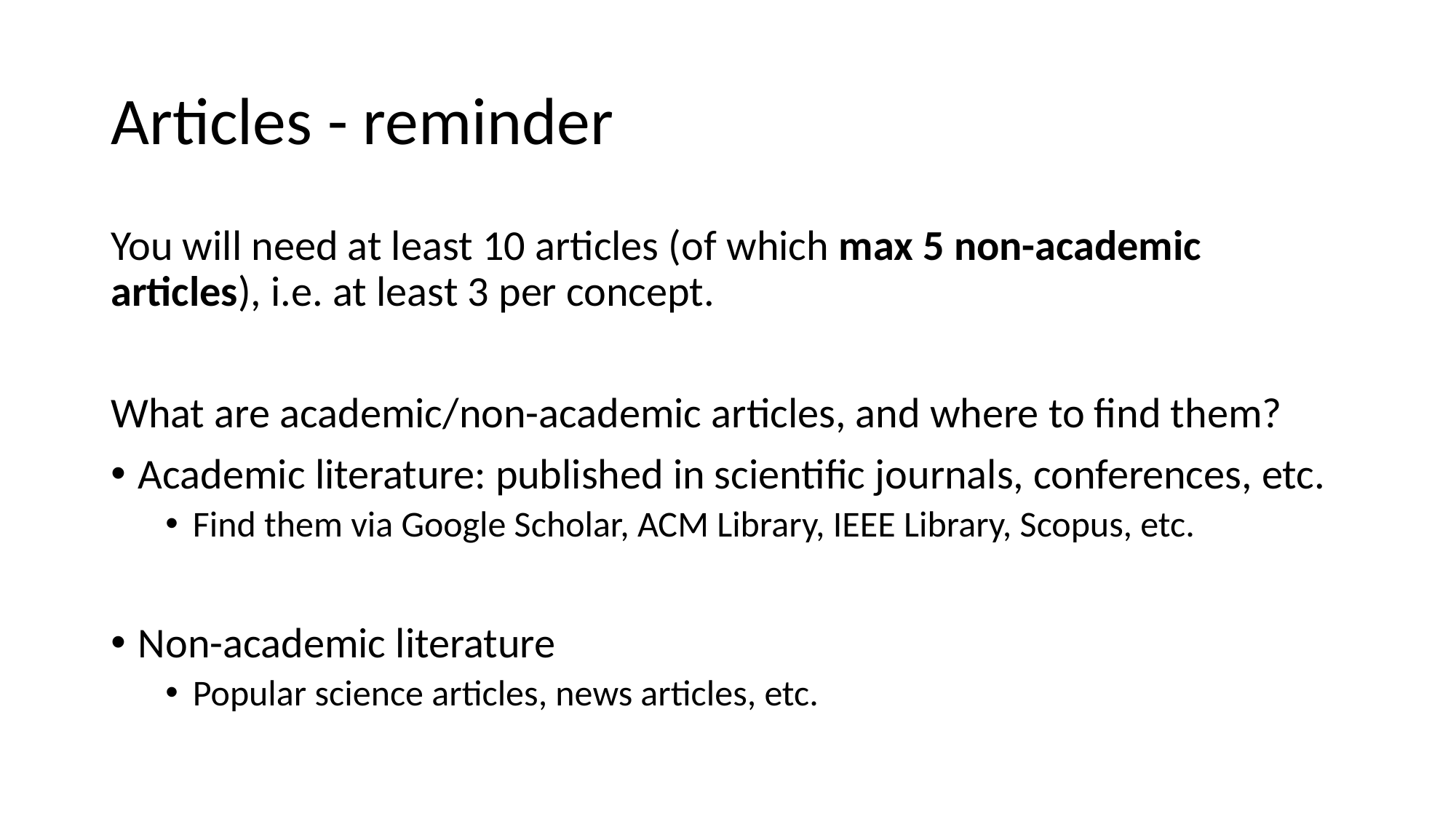

# Articles - reminder
You will need at least 10 articles (of which max 5 non-academic articles), i.e. at least 3 per concept.

What are academic/non-academic articles, and where to find them?
Academic literature: published in scientific journals, conferences, etc.
Find them via Google Scholar, ACM Library, IEEE Library, Scopus, etc.

Non-academic literature
Popular science articles, news articles, etc.